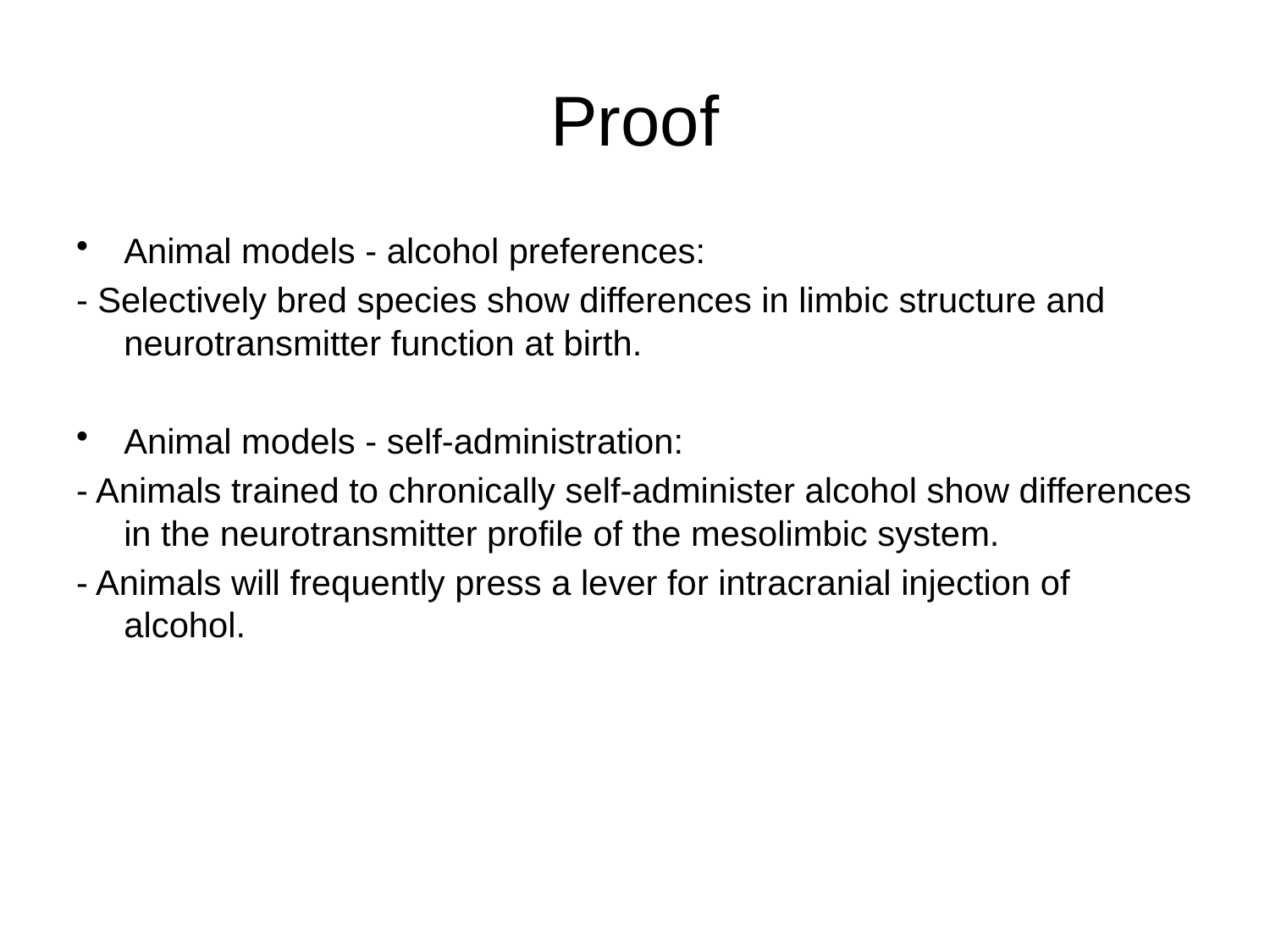

# Proof
Animal models - alcohol preferences:
- Selectively bred species show differences in limbic structure and neurotransmitter function at birth.

Animal models - self-administration:
- Animals trained to chronically self-administer alcohol show differences in the neurotransmitter profile of the mesolimbic system.
- Animals will frequently press a lever for intracranial injection of alcohol.